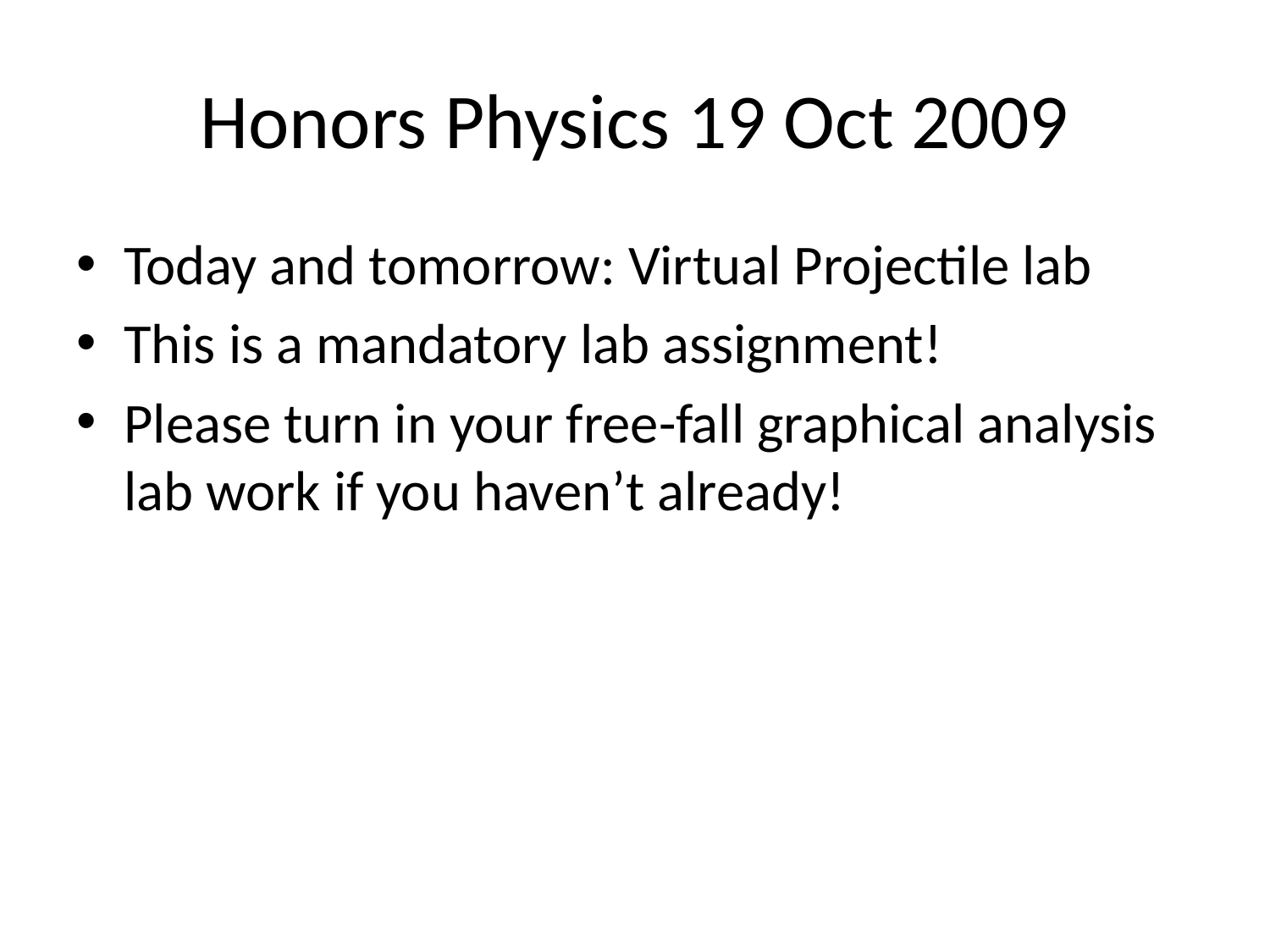

# Honors Physics 19 Oct 2009
Today and tomorrow: Virtual Projectile lab
This is a mandatory lab assignment!
Please turn in your free-fall graphical analysis lab work if you haven’t already!